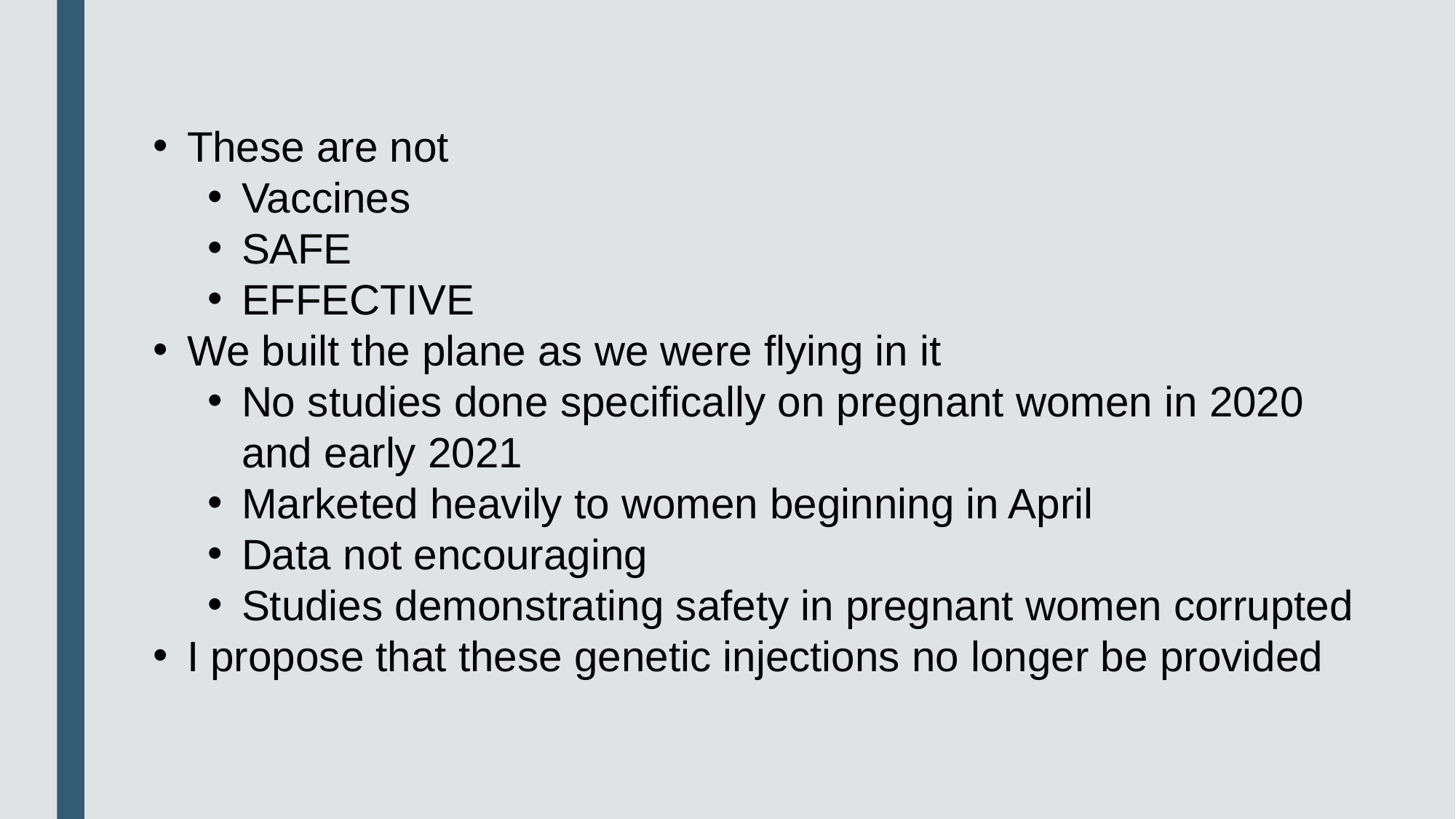

These are not
Vaccines
SAFE
EFFECTIVE
We built the plane as we were flying in it
No studies done specifically on pregnant women in 2020 and early 2021
Marketed heavily to women beginning in April
Data not encouraging
Studies demonstrating safety in pregnant women corrupted
I propose that these genetic injections no longer be provided